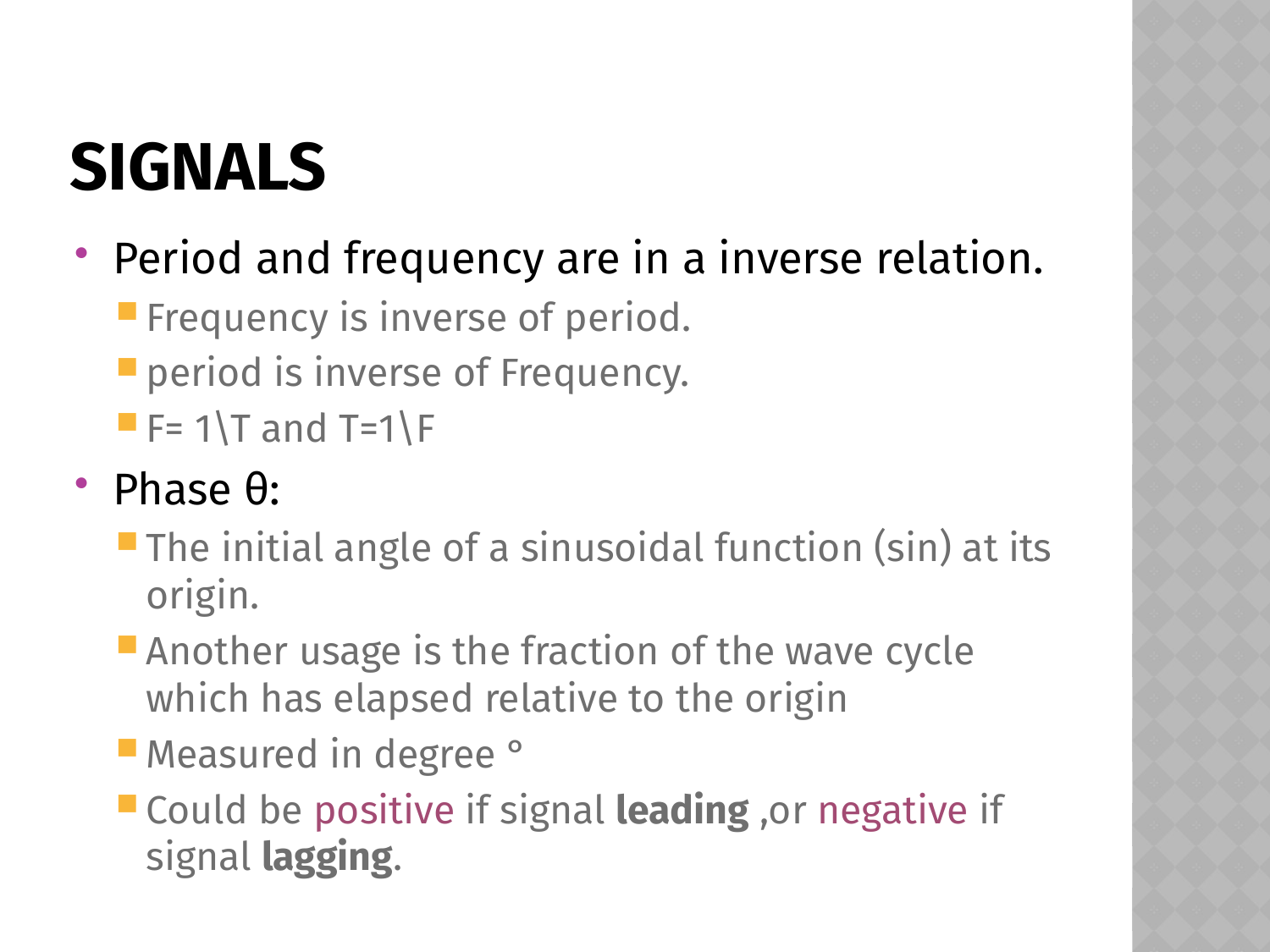

# Signals
Period and frequency are in a inverse relation.
Frequency is inverse of period.
period is inverse of Frequency.
F= 1\T and T=1\F
Phase θ:
The initial angle of a sinusoidal function (sin) at its origin.
Another usage is the fraction of the wave cycle which has elapsed relative to the origin
Measured in degree °
Could be positive if signal leading ,or negative if signal lagging.